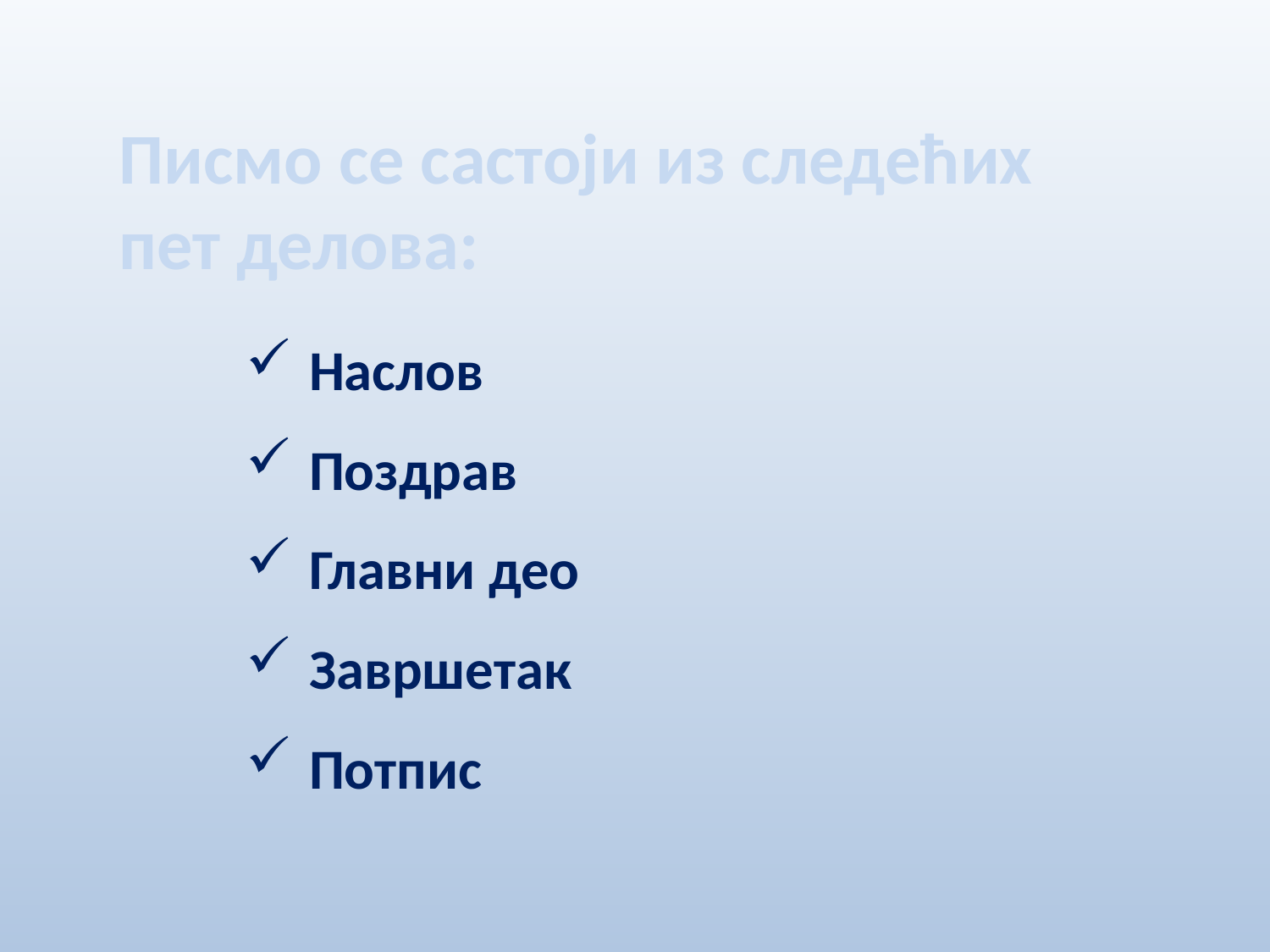

# Писмо се састоји из следећих пет делова:
Наслов
Поздрав
Главни део
Завршетак
Потпис